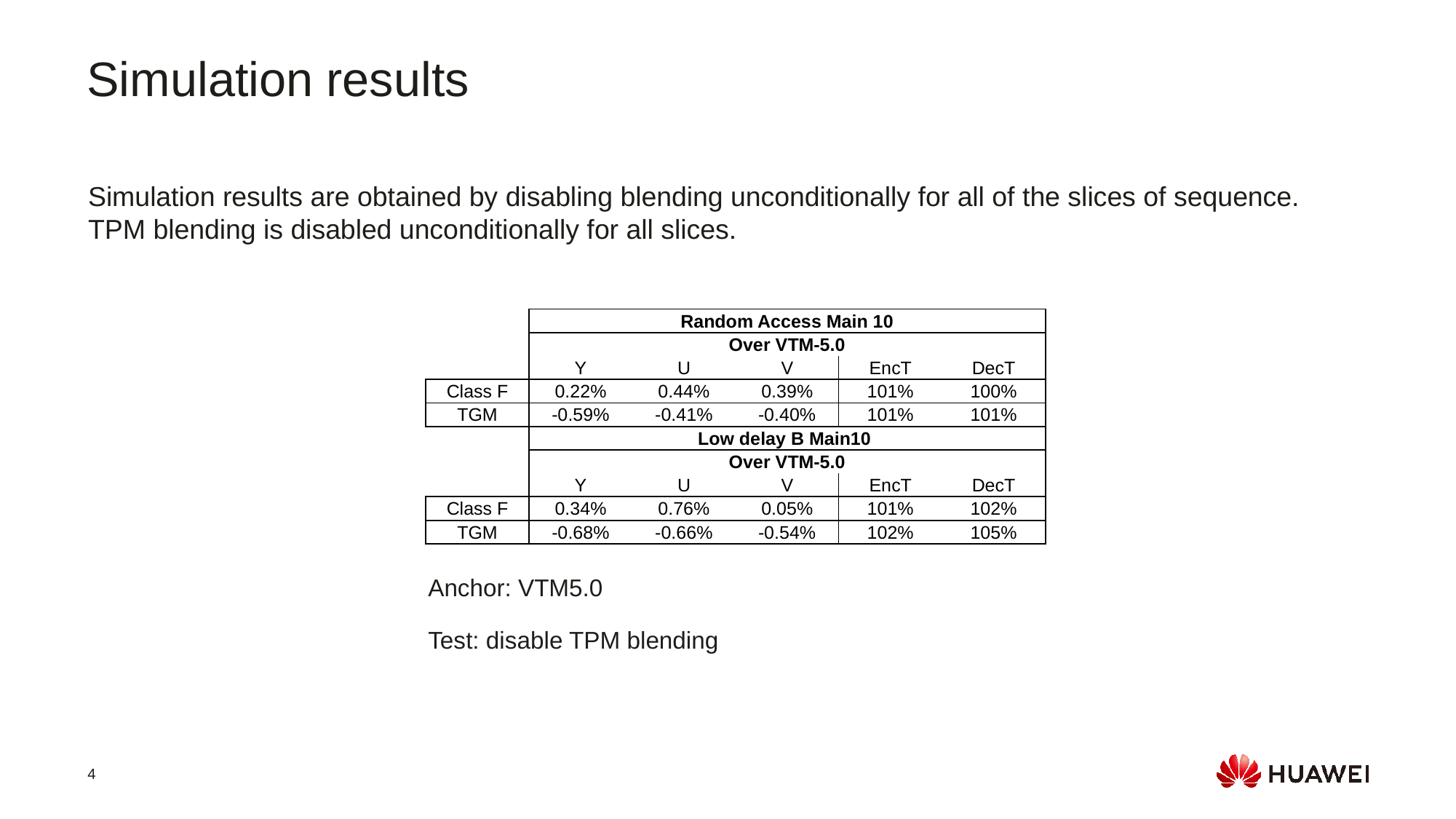

Simulation results
Simulation results are obtained by disabling blending unconditionally for all of the slices of sequence.
TPM blending is disabled unconditionally for all slices.
|  | Random Access Main 10 |  |  |  |  |
| --- | --- | --- | --- | --- | --- |
|  | Over VTM-5.0 |  |  |  |  |
|  | Y | U | V | EncT | DecT |
| Class F | 0.22% | 0.44% | 0.39% | 101% | 100% |
| TGM | -0.59% | -0.41% | -0.40% | 101% | 101% |
|  | Low delay B Main10 |  |  |  |  |
|  | Over VTM-5.0 |  |  |  |  |
|  | Y | U | V | EncT | DecT |
| Class F | 0.34% | 0.76% | 0.05% | 101% | 102% |
| TGM | -0.68% | -0.66% | -0.54% | 102% | 105% |
Anchor: VTM5.0
Test: disable TPM blending